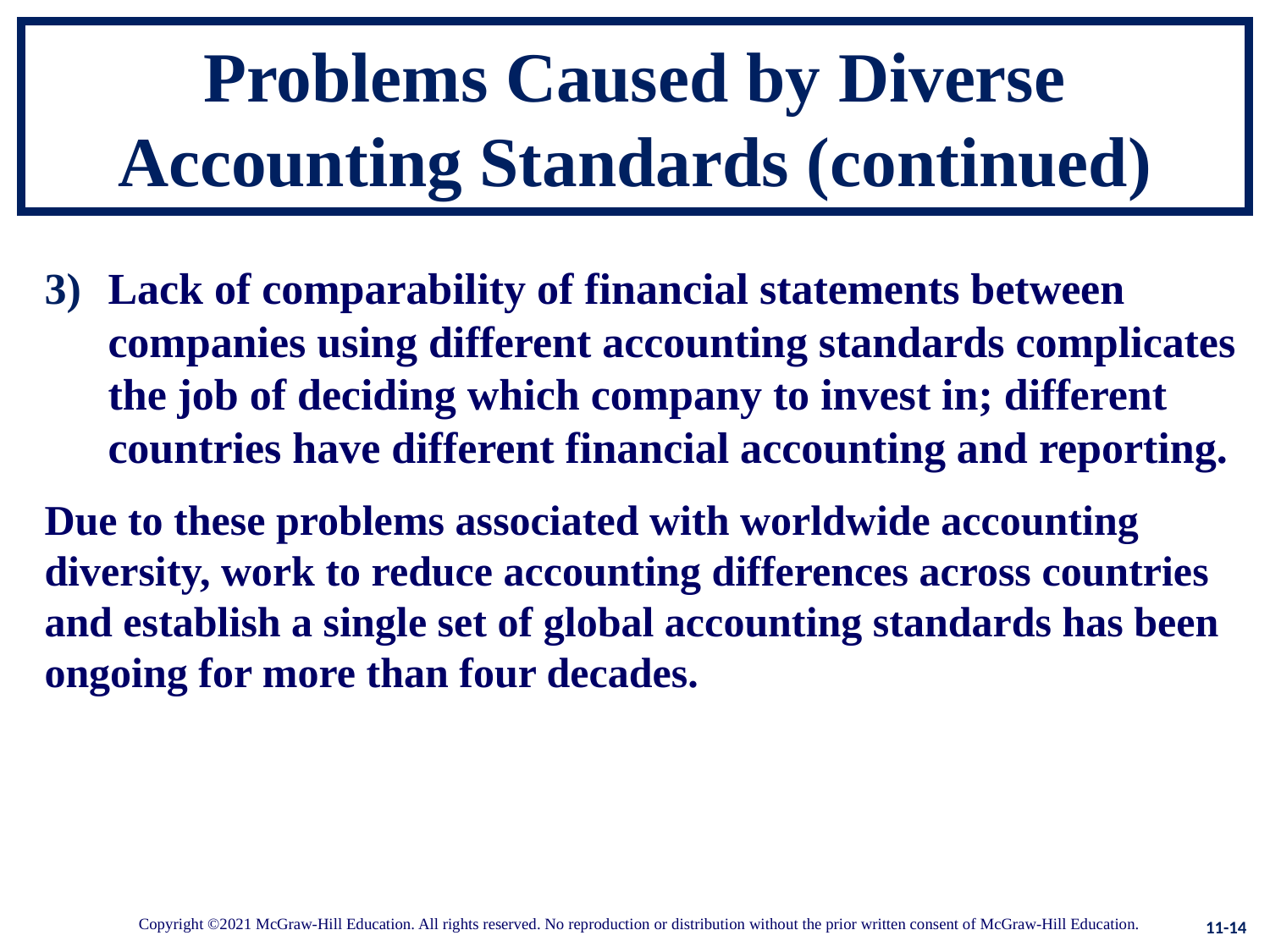

# Problems Caused by Diverse Accounting Standards (continued)
Lack of comparability of financial statements between companies using different accounting standards complicates the job of deciding which company to invest in; different countries have different financial accounting and reporting.
Due to these problems associated with worldwide accounting diversity, work to reduce accounting differences across countries and establish a single set of global accounting standards has been ongoing for more than four decades.
11-14
Copyright ©2021 McGraw-Hill Education. All rights reserved. No reproduction or distribution without the prior written consent of McGraw-Hill Education.